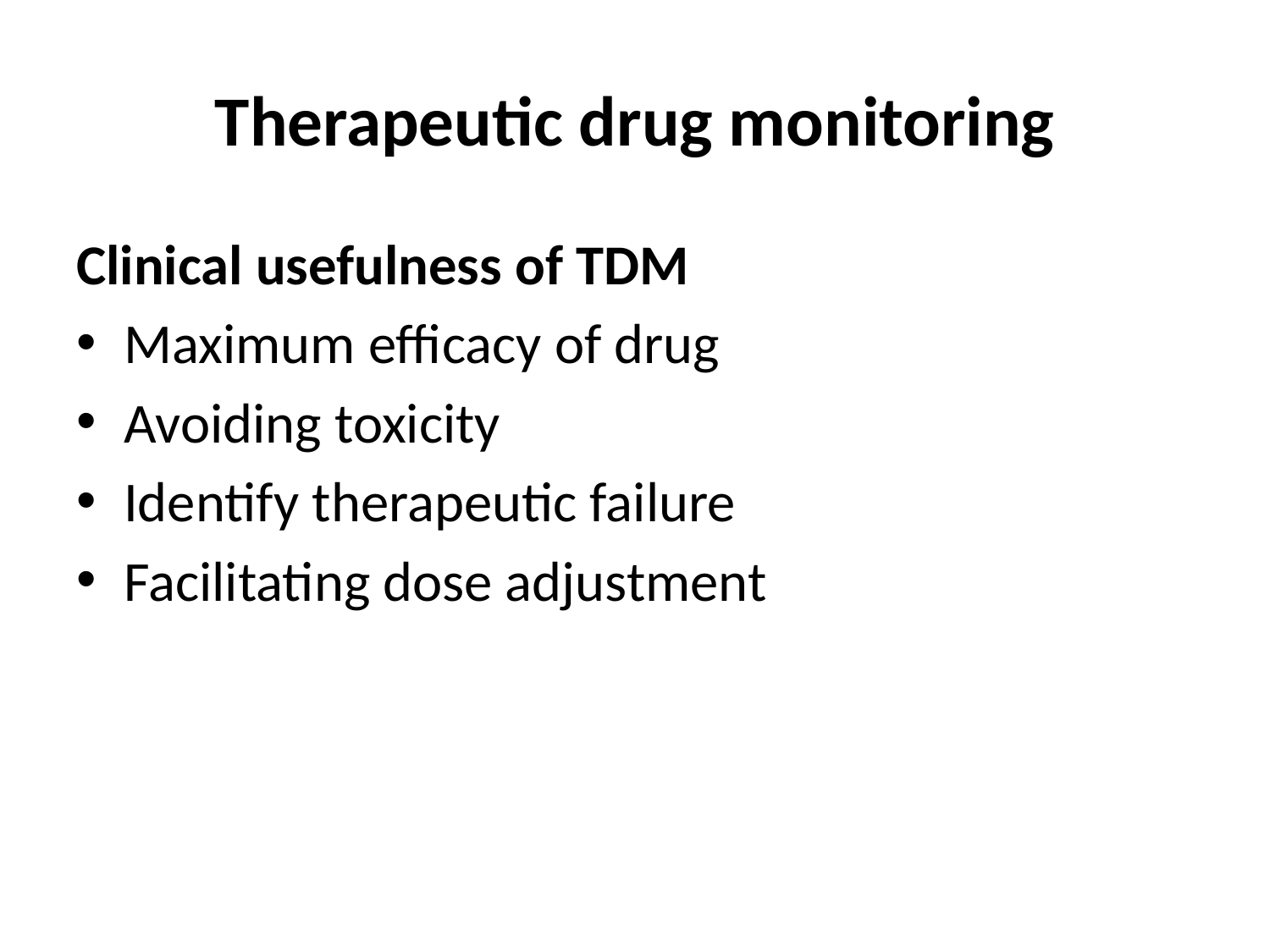

# Therapeutic drug monitoring
Clinical usefulness of TDM
Maximum efficacy of drug
Avoiding toxicity
Identify therapeutic failure
Facilitating dose adjustment